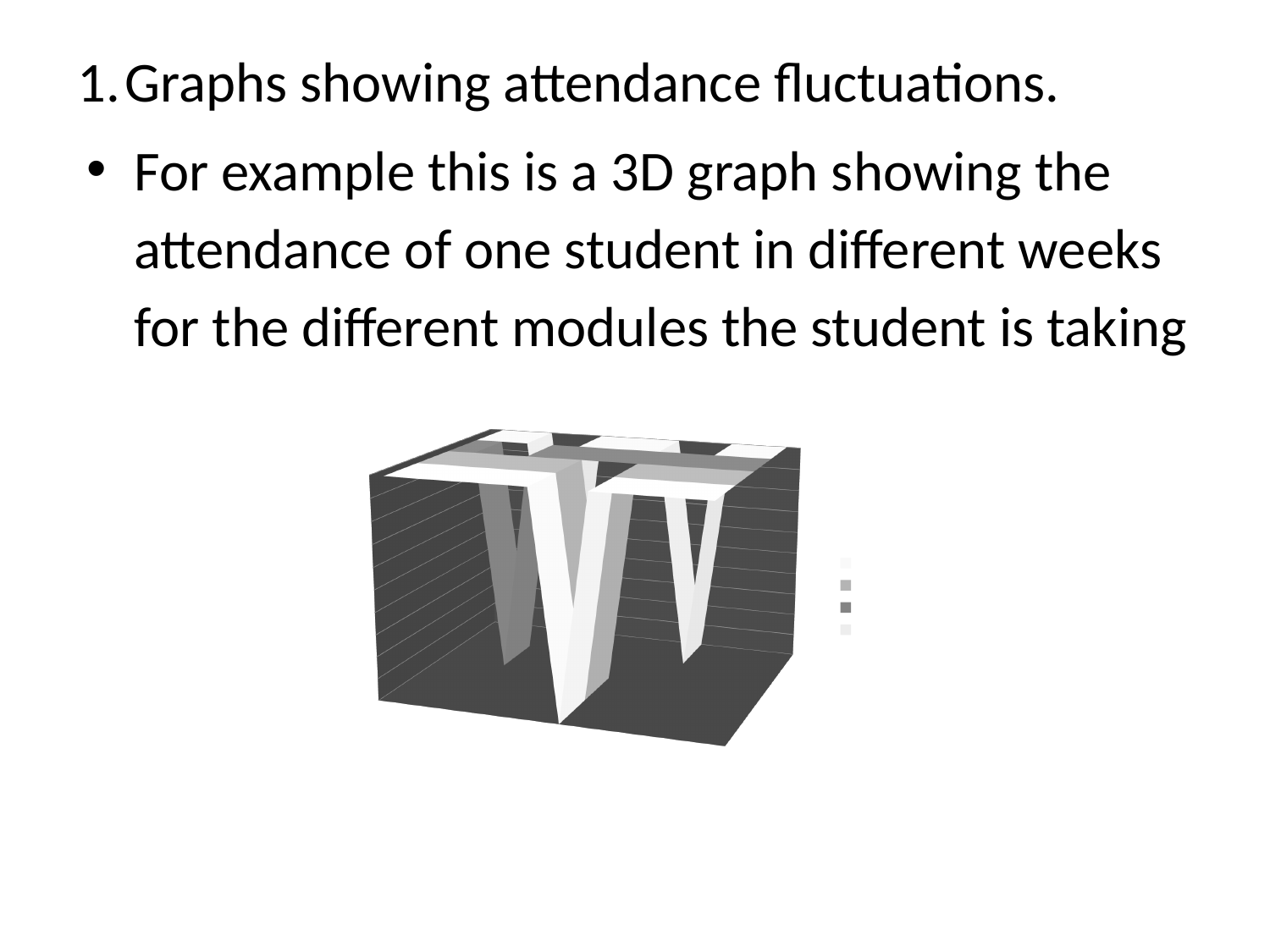

Graphs showing attendance fluctuations.
For example this is a 3D graph showing the attendance of one student in different weeks for the different modules the student is taking

[unsupported chart]